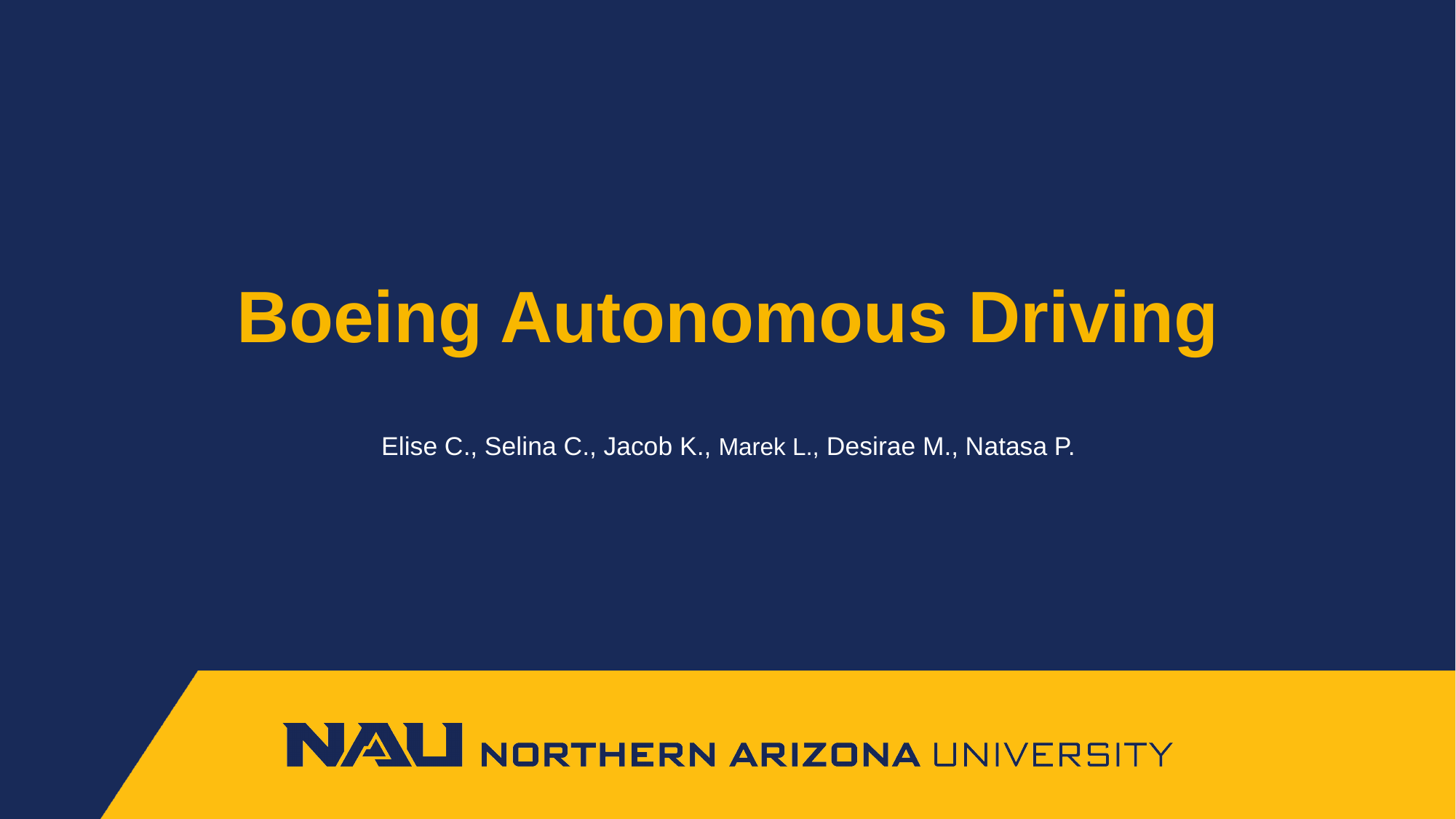

# Boeing Autonomous Driving
Elise C., Selina C., Jacob K., Marek L., Desirae M., Natasa P.